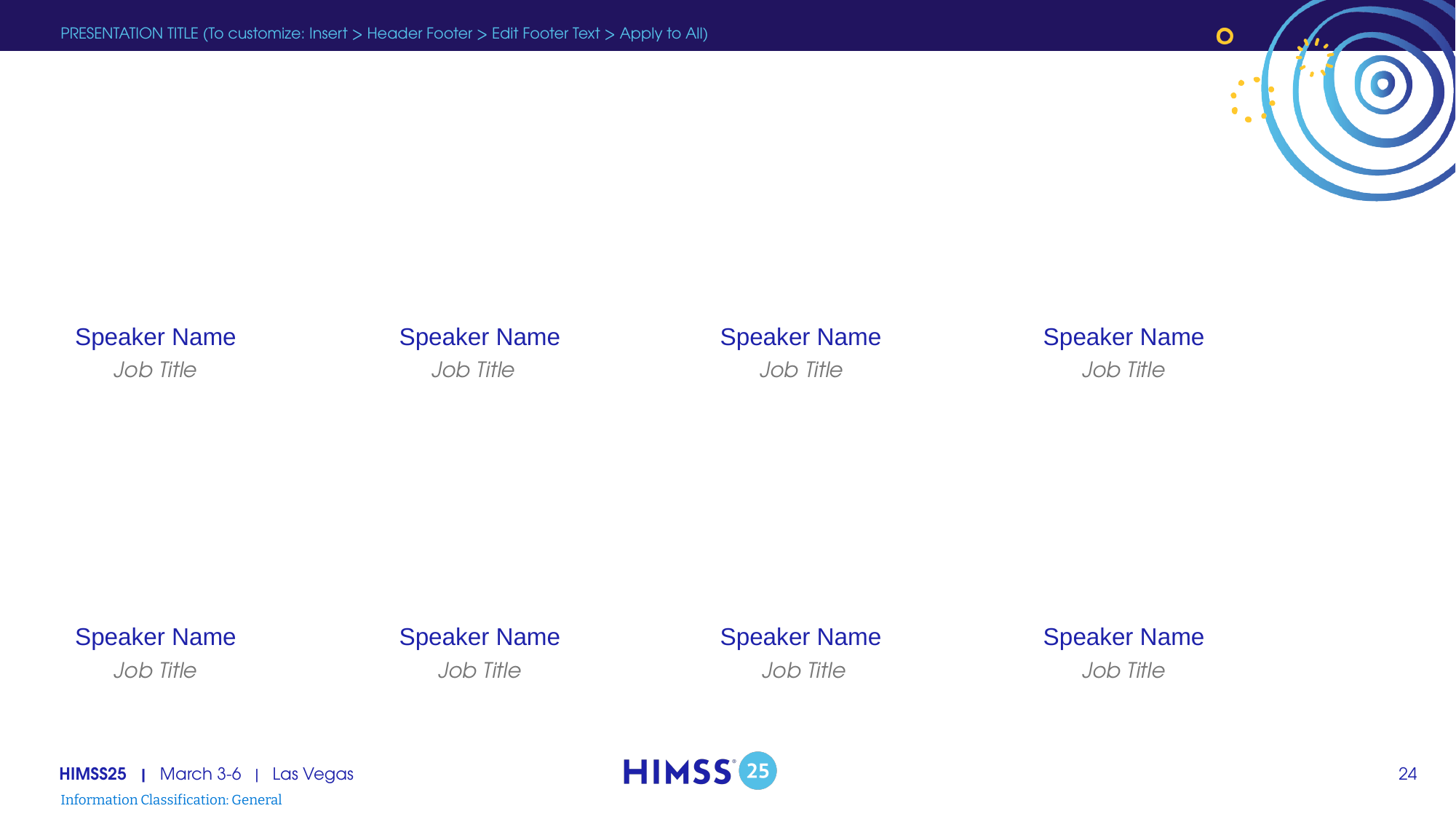

PRESENTATION TITLE (To customize: Insert > Header Footer > Edit Footer Text > Apply to All)

Speaker Name
Speaker Name
Speaker Name
Speaker Name
Job Title
Job Title
Job Title
Job Title

Speaker Name
Speaker Name
Speaker Name
Speaker Name
Job Title
Job Title
Job Title
Job Title
24